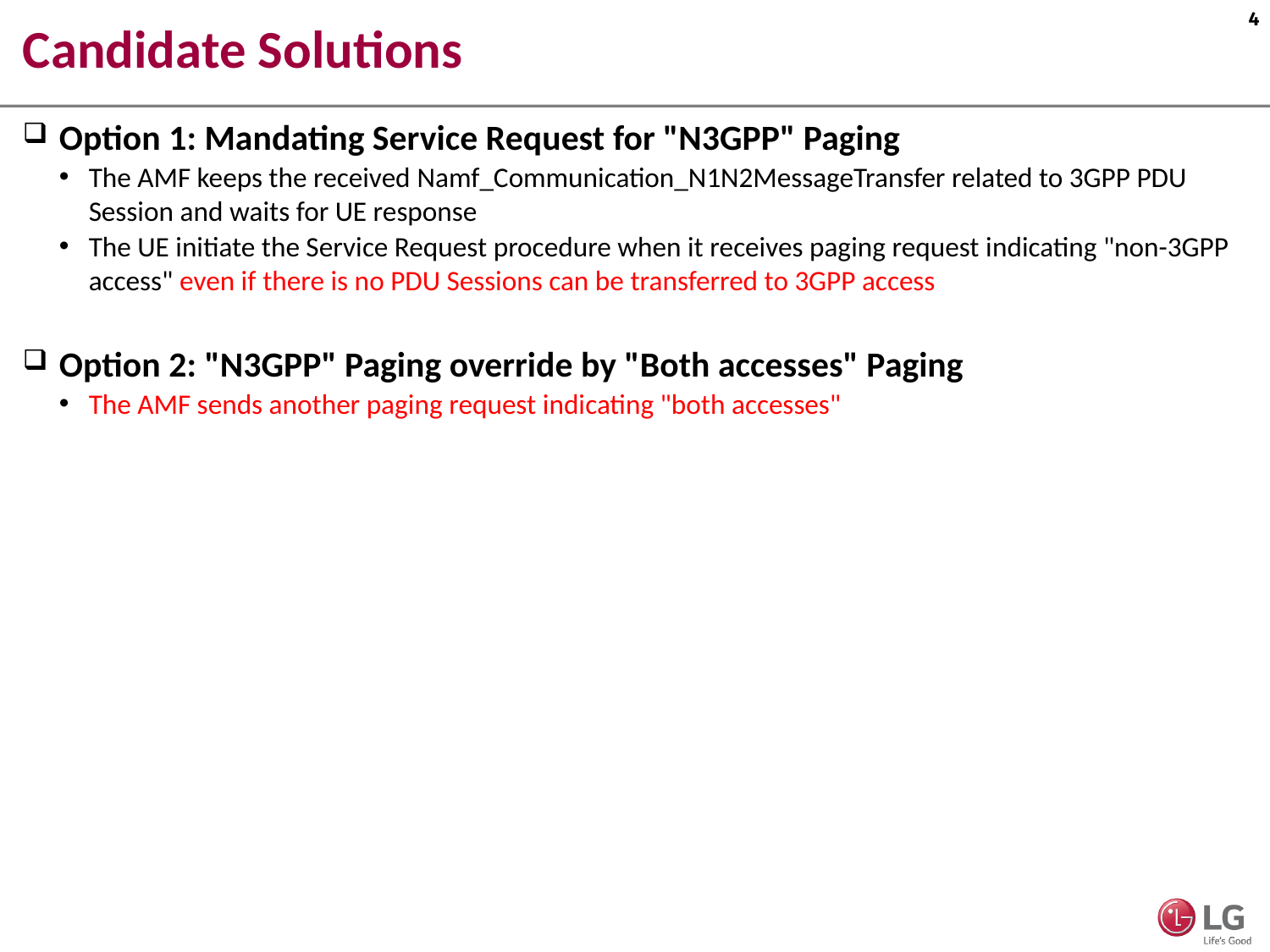

# Candidate Solutions
Option 1: Mandating Service Request for "N3GPP" Paging
The AMF keeps the received Namf_Communication_N1N2MessageTransfer related to 3GPP PDU Session and waits for UE response
The UE initiate the Service Request procedure when it receives paging request indicating "non-3GPP access" even if there is no PDU Sessions can be transferred to 3GPP access

Option 2: "N3GPP" Paging override by "Both accesses" Paging
The AMF sends another paging request indicating "both accesses"